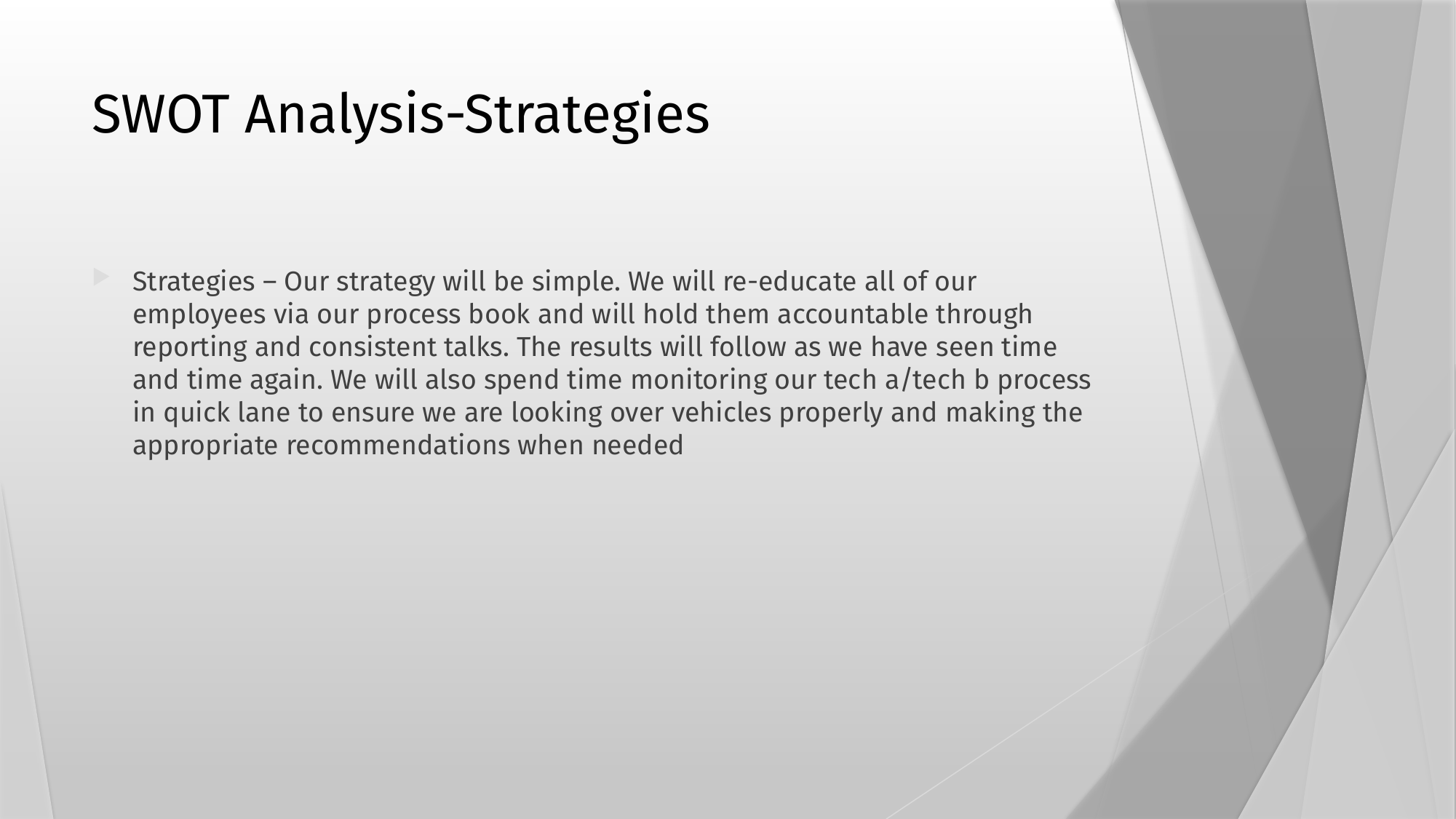

# SWOT Analysis-Strategies
Strategies – Our strategy will be simple. We will re-educate all of our employees via our process book and will hold them accountable through reporting and consistent talks. The results will follow as we have seen time and time again. We will also spend time monitoring our tech a/tech b process in quick lane to ensure we are looking over vehicles properly and making the appropriate recommendations when needed